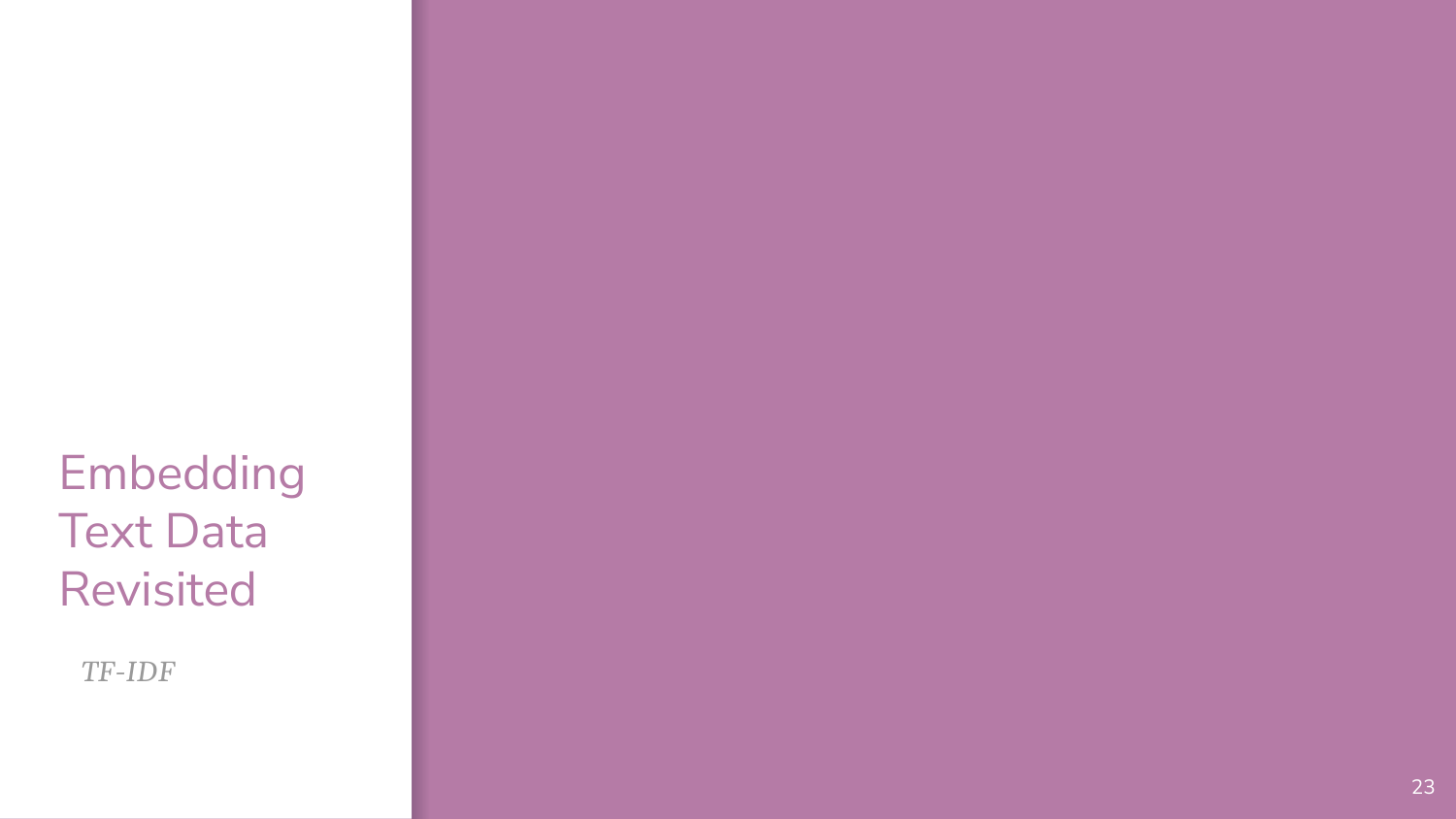

# Embedding Text Data Revisited
TF-IDF
23